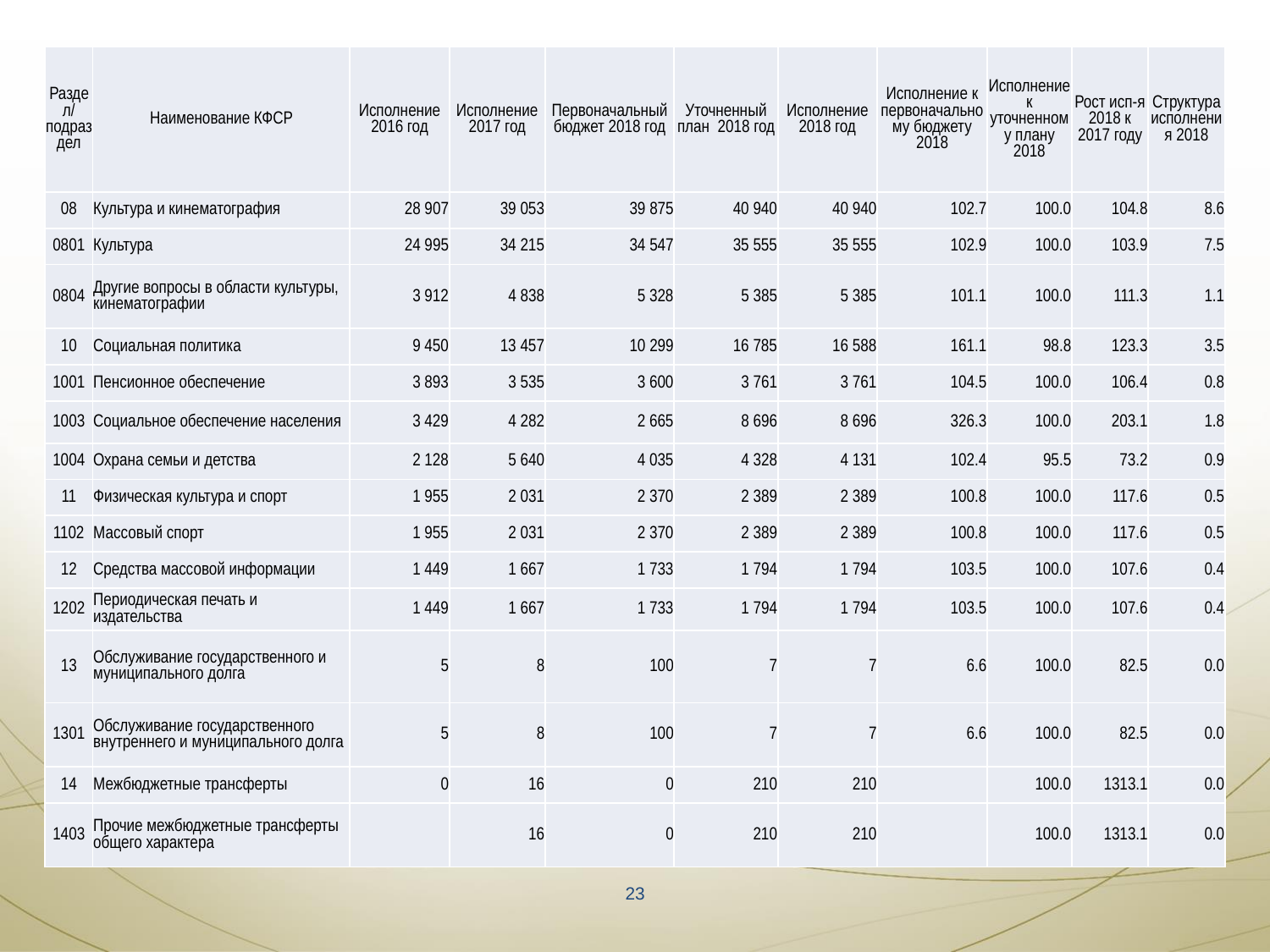

#
| Раздел/подраздел | Наименование КФСР | Исполнение 2016 год | Исполнение 2017 год | Первоначальный бюджет 2018 год | Уточненный план 2018 год | Исполнение 2018 год | Исполнение к первоначальному бюджету 2018 | Исполнение к уточненному плану 2018 | Рост исп-я 2018 к 2017 году | Структура исполнения 2018 |
| --- | --- | --- | --- | --- | --- | --- | --- | --- | --- | --- |
| 08 | Культура и кинематография | 28 907 | 39 053 | 39 875 | 40 940 | 40 940 | 102.7 | 100.0 | 104.8 | 8.6 |
| 0801 | Культура | 24 995 | 34 215 | 34 547 | 35 555 | 35 555 | 102.9 | 100.0 | 103.9 | 7.5 |
| 0804 | Другие вопросы в области культуры, кинематографии | 3 912 | 4 838 | 5 328 | 5 385 | 5 385 | 101.1 | 100.0 | 111.3 | 1.1 |
| 10 | Социальная политика | 9 450 | 13 457 | 10 299 | 16 785 | 16 588 | 161.1 | 98.8 | 123.3 | 3.5 |
| 1001 | Пенсионное обеспечение | 3 893 | 3 535 | 3 600 | 3 761 | 3 761 | 104.5 | 100.0 | 106.4 | 0.8 |
| 1003 | Социальное обеспечение населения | 3 429 | 4 282 | 2 665 | 8 696 | 8 696 | 326.3 | 100.0 | 203.1 | 1.8 |
| 1004 | Охрана семьи и детства | 2 128 | 5 640 | 4 035 | 4 328 | 4 131 | 102.4 | 95.5 | 73.2 | 0.9 |
| 11 | Физическая культура и спорт | 1 955 | 2 031 | 2 370 | 2 389 | 2 389 | 100.8 | 100.0 | 117.6 | 0.5 |
| 1102 | Массовый спорт | 1 955 | 2 031 | 2 370 | 2 389 | 2 389 | 100.8 | 100.0 | 117.6 | 0.5 |
| 12 | Средства массовой информации | 1 449 | 1 667 | 1 733 | 1 794 | 1 794 | 103.5 | 100.0 | 107.6 | 0.4 |
| 1202 | Периодическая печать и издательства | 1 449 | 1 667 | 1 733 | 1 794 | 1 794 | 103.5 | 100.0 | 107.6 | 0.4 |
| 13 | Обслуживание государственного и муниципального долга | 5 | 8 | 100 | 7 | 7 | 6.6 | 100.0 | 82.5 | 0.0 |
| 1301 | Обслуживание государственного внутреннего и муниципального долга | 5 | 8 | 100 | 7 | 7 | 6.6 | 100.0 | 82.5 | 0.0 |
| 14 | Межбюджетные трансферты | 0 | 16 | 0 | 210 | 210 |  | 100.0 | 1313.1 | 0.0 |
| 1403 | Прочие межбюджетные трансферты общего характера |  | 16 | 0 | 210 | 210 |  | 100.0 | 1313.1 | 0.0 |

23